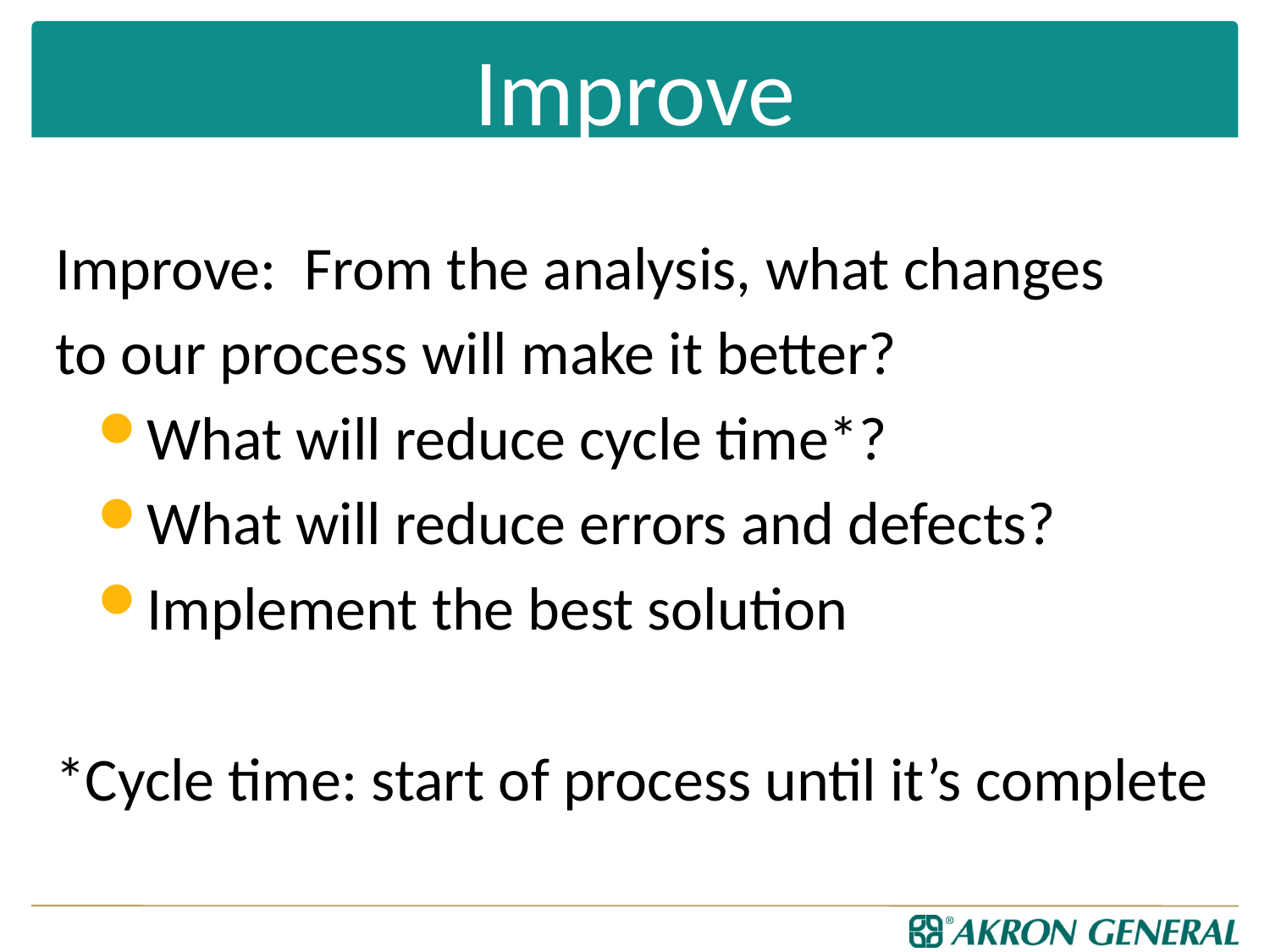

# Improve
Improve:  From the analysis, what changes
to our process will make it better?
What will reduce cycle time*?
What will reduce errors and defects?
Implement the best solution

*Cycle time: start of process until it’s complete